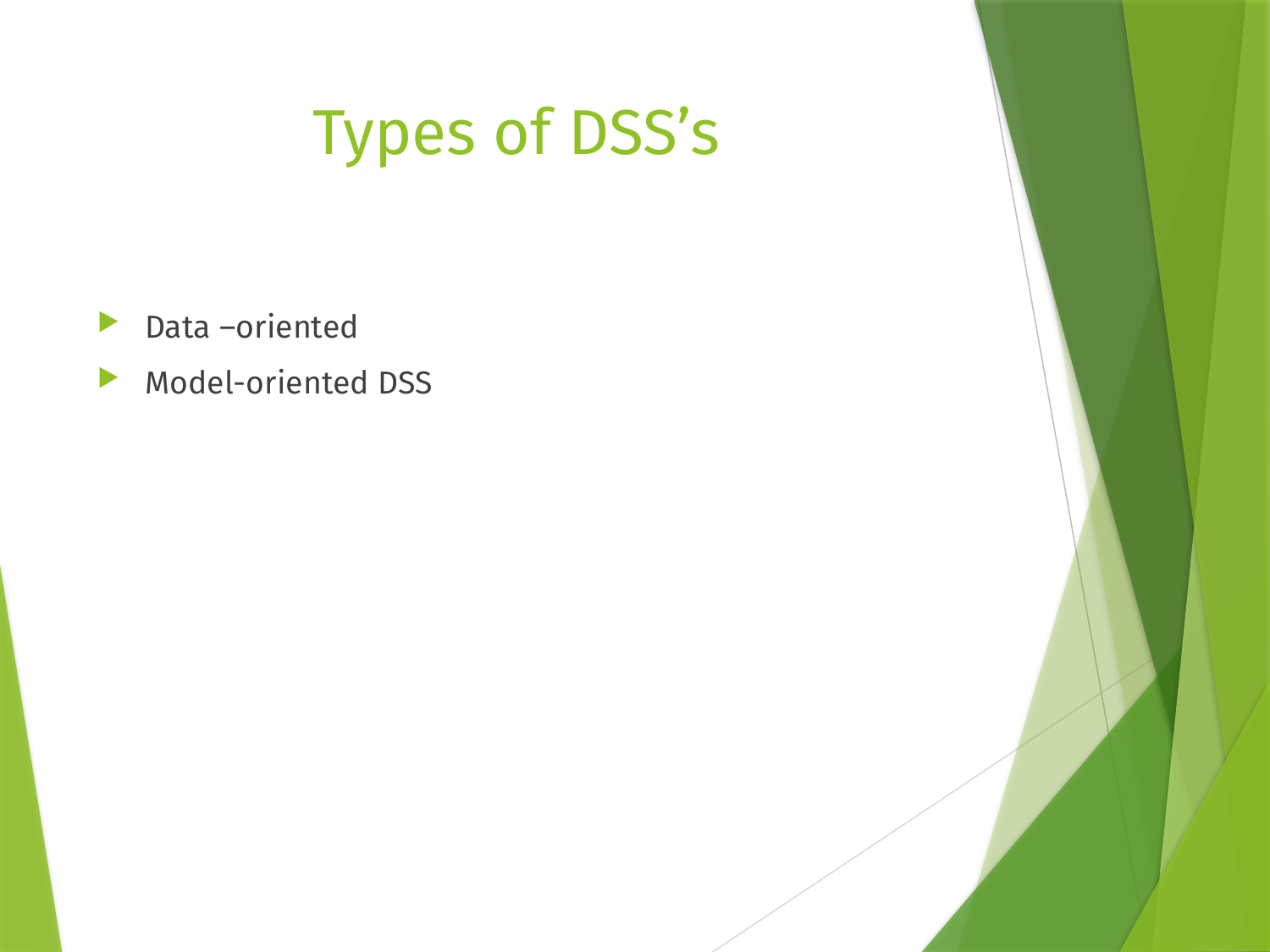

# Types of DSS’s
Data –oriented
Model-oriented DSS